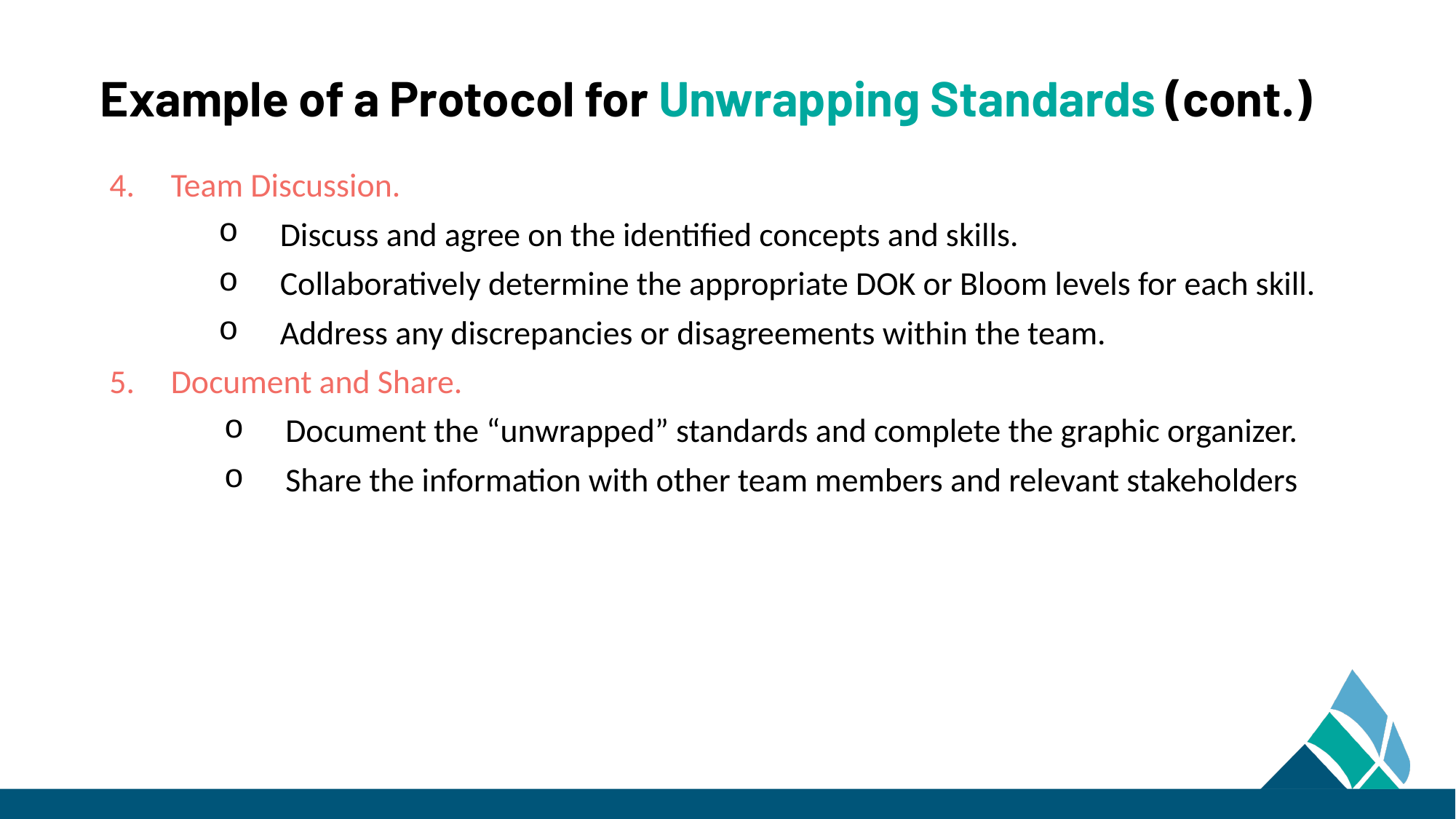

Example of a Protocol for Unwrapping Standards (cont.)
Team Discussion.
Discuss and agree on the identified concepts and skills.
Collaboratively determine the appropriate DOK or Bloom levels for each skill.
Address any discrepancies or disagreements within the team.
Document and Share.
Document the “unwrapped” standards and complete the graphic organizer.
Share the information with other team members and relevant stakeholders